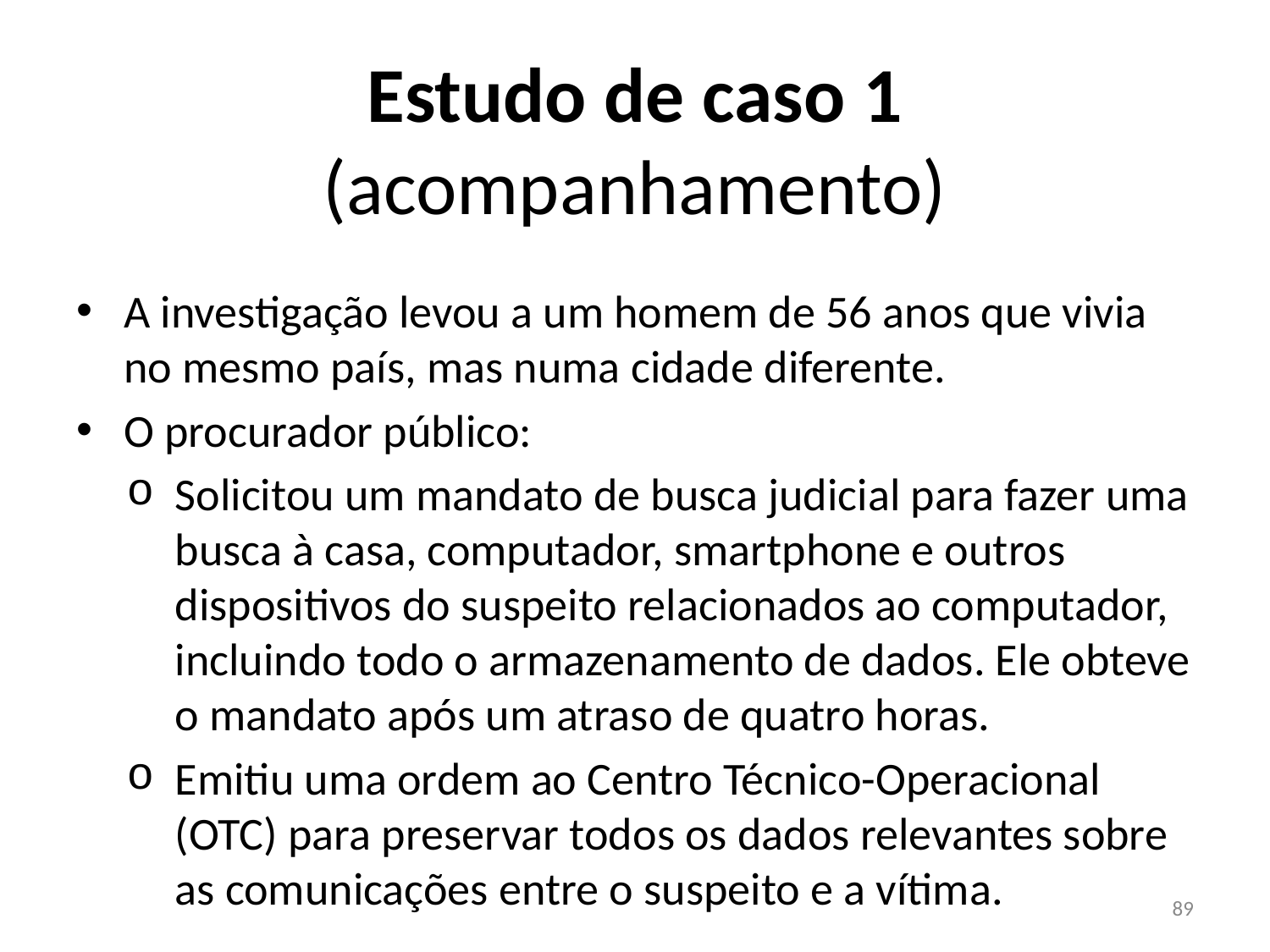

# Estudo de caso 1 (acompanhamento)
A investigação levou a um homem de 56 anos que vivia no mesmo país, mas numa cidade diferente.
O procurador público:
Solicitou um mandato de busca judicial para fazer uma busca à casa, computador, smartphone e outros dispositivos do suspeito relacionados ao computador, incluindo todo o armazenamento de dados. Ele obteve o mandato após um atraso de quatro horas.
Emitiu uma ordem ao Centro Técnico-Operacional (OTC) para preservar todos os dados relevantes sobre as comunicações entre o suspeito e a vítima.
89